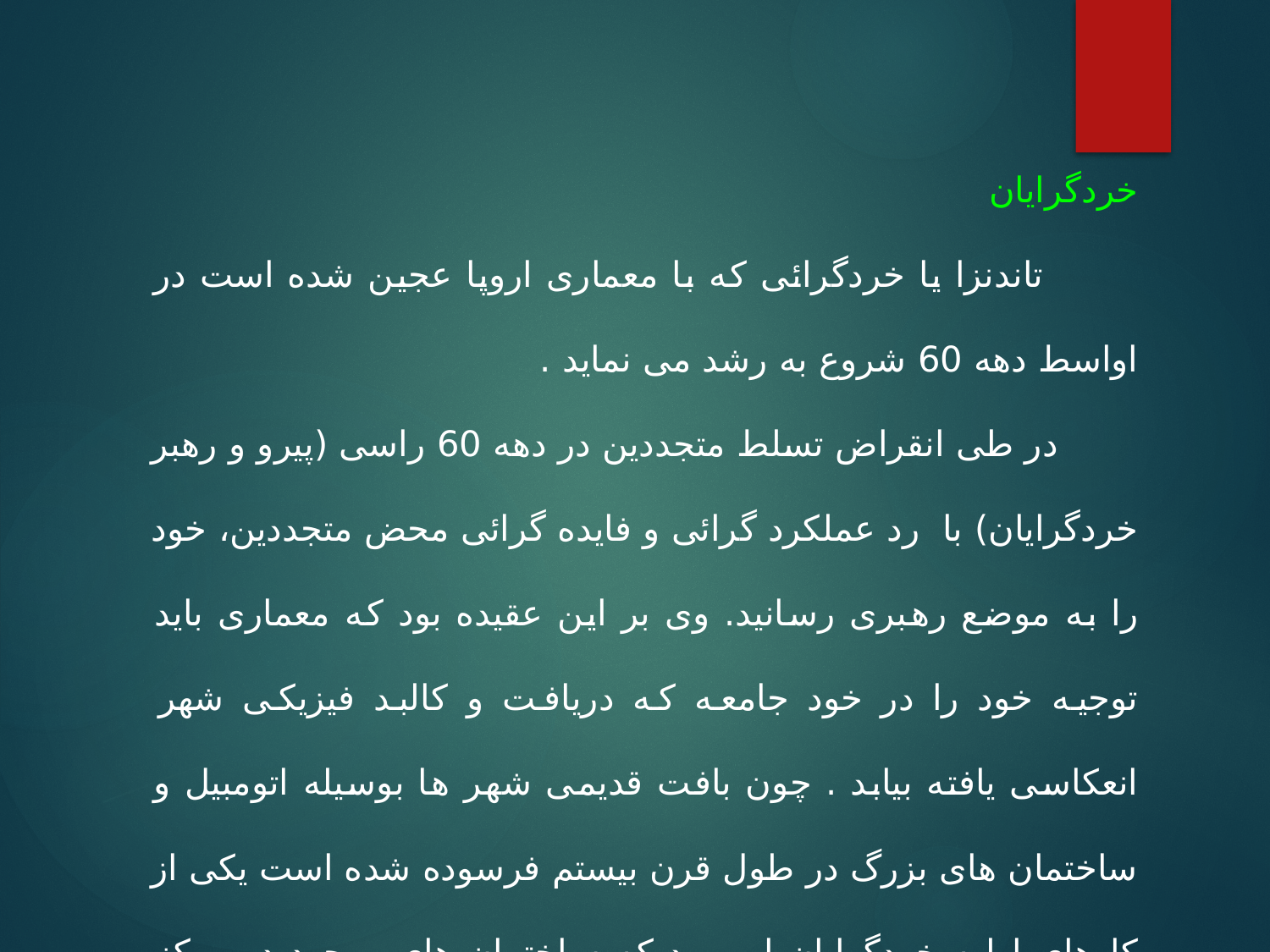

خردگرایان
       تاندنزا یا خردگرائی که با معماری اروپا عجین شده است در اواسط دهه 60 شروع به رشد می نماید .
       در طی انقراض تسلط متجددین در دهه 60 راسی (پیرو و رهبر خردگرایان) با  رد عملکرد گرائی و فایده گرائی محض متجددین، خود را به موضع رهبری رسانید. وی بر این عقیده بود که معماری باید توجیه خود را در خود جامعه که دریافت و کالبد فیزیکی شهر انعکاسی یافته بیابد . چون بافت قدیمی شهر ها بوسیله اتومبیل و ساختمان های بزرگ در طول قرن بیستم فرسوده شده است یکی از کارهای اولیه خردگرایان این بود که ساختمان های موجود در مرکز شهر ها را مرمت کنند.